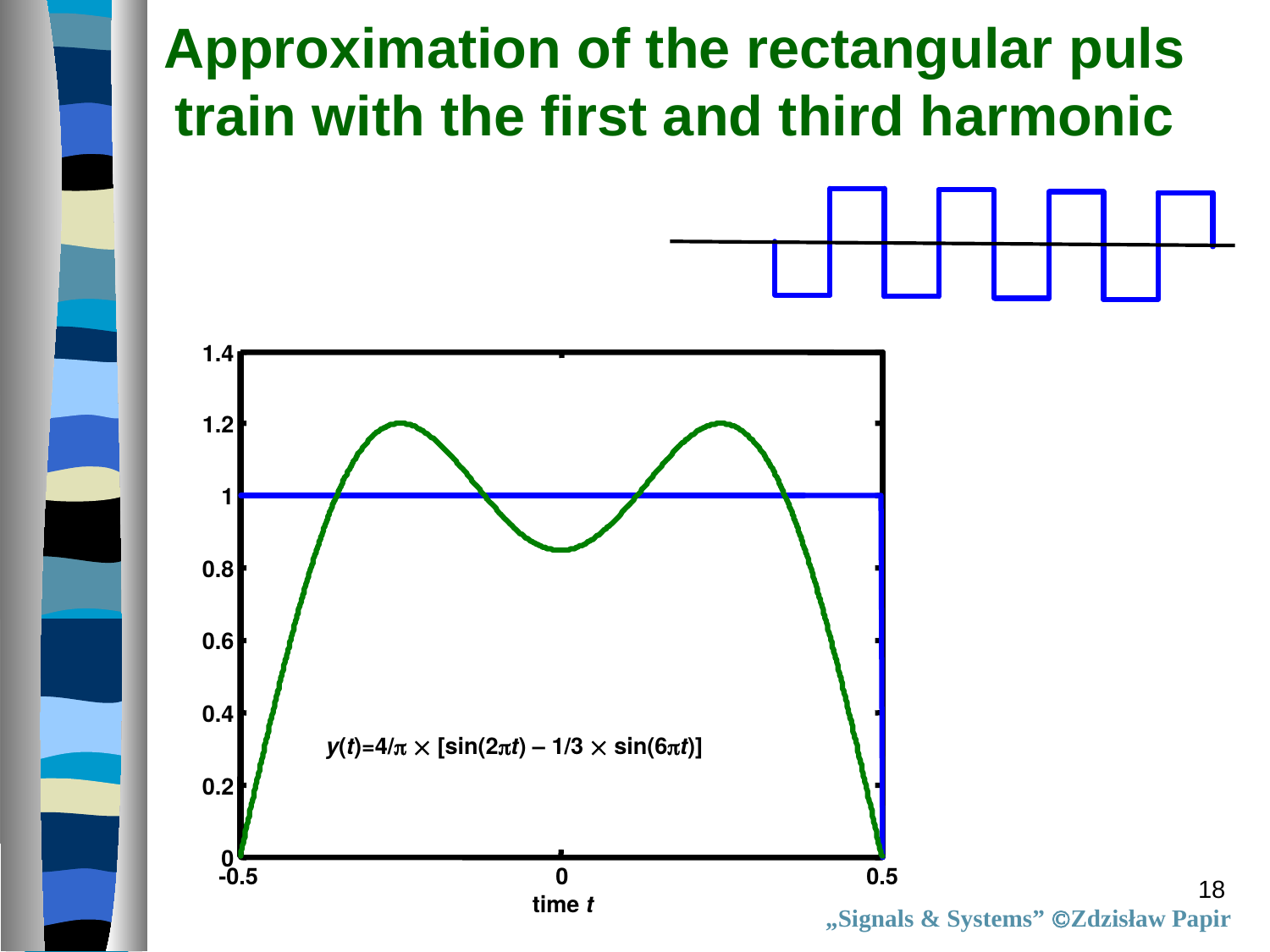

Approximation of the rectangular puls train with the first and third harmonic

1.4

1.2

1

0.8

0.6

0.4

y(t)=4/π × [sin(2πt) – 1/3 × sin(6πt)]
0.2

0

-0.5
0
0.5
 time t
18
„Signals & Systems” ©Zdzisław Papir